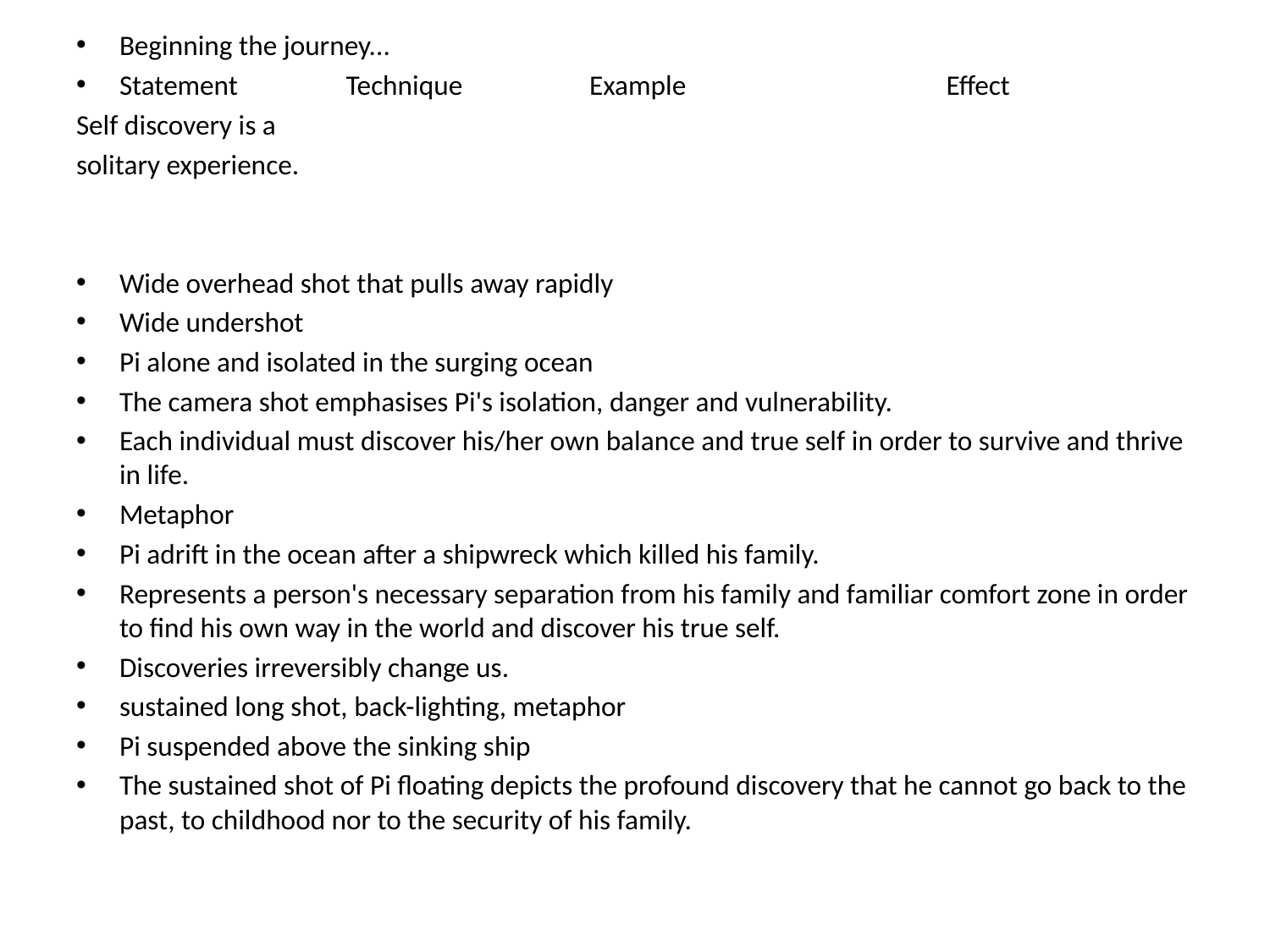

Beginning the journey...
Statement                 Technique                    Example                                         Effect
Self discovery is a
solitary experience.

Wide overhead shot that pulls away rapidly
Wide undershot
Pi alone and isolated in the surging ocean
The camera shot emphasises Pi's isolation, danger and vulnerability.
Each individual must discover his/her own balance and true self in order to survive and thrive in life.
Metaphor
Pi adrift in the ocean after a shipwreck which killed his family.
Represents a person's necessary separation from his family and familiar comfort zone in order to find his own way in the world and discover his true self.
Discoveries irreversibly change us.
sustained long shot, back-lighting, metaphor
Pi suspended above the sinking ship
The sustained shot of Pi floating depicts the profound discovery that he cannot go back to the past, to childhood nor to the security of his family.